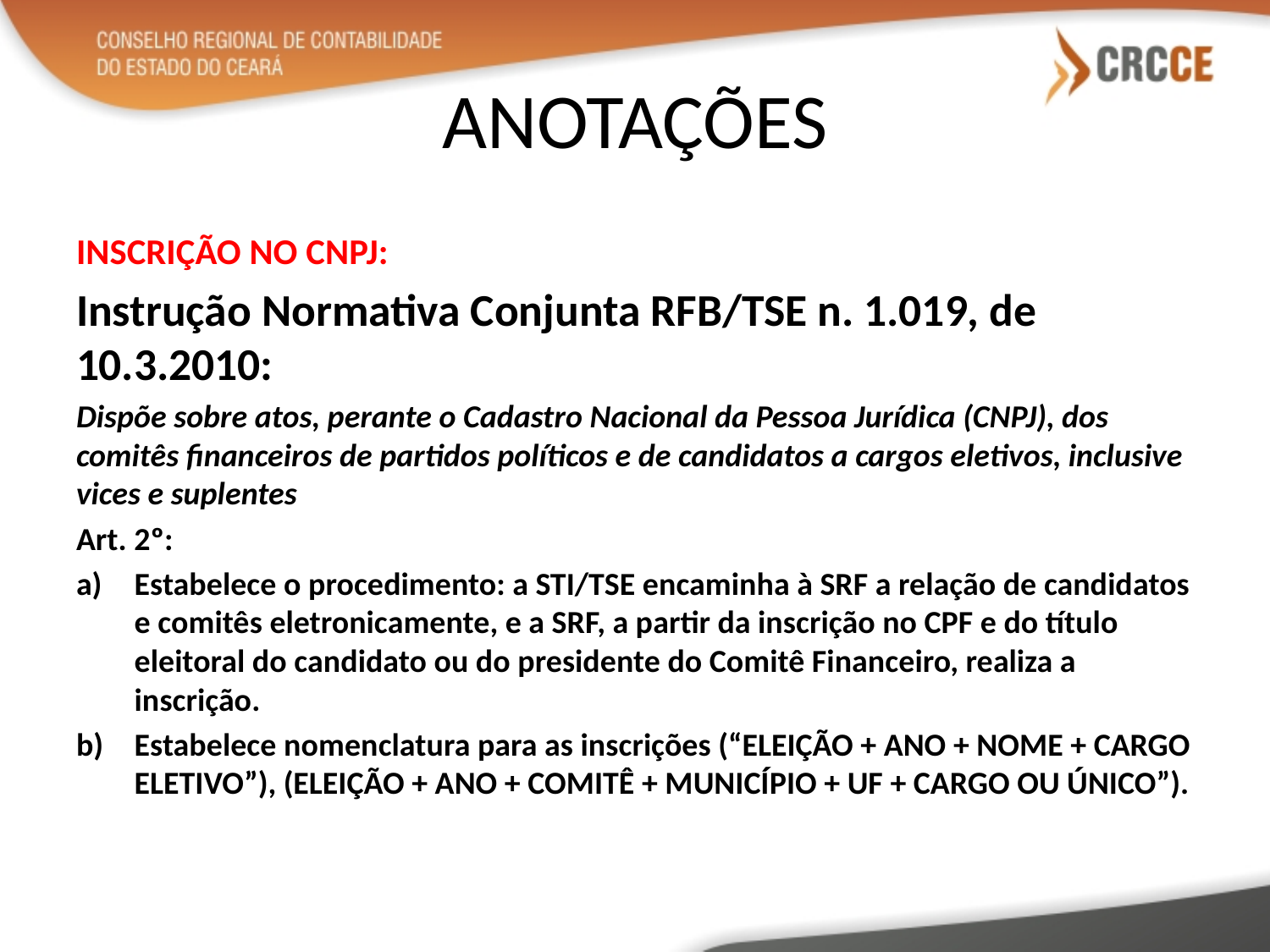

# ANOTAÇÕES
INSCRIÇÃO NO CNPJ:
Instrução Normativa Conjunta RFB/TSE n. 1.019, de 10.3.2010:
Dispõe sobre atos, perante o Cadastro Nacional da Pessoa Jurídica (CNPJ), dos comitês financeiros de partidos políticos e de candidatos a cargos eletivos, inclusive vices e suplentes
Art. 2º:
Estabelece o procedimento: a STI/TSE encaminha à SRF a relação de candidatos e comitês eletronicamente, e a SRF, a partir da inscrição no CPF e do título eleitoral do candidato ou do presidente do Comitê Financeiro, realiza a inscrição.
Estabelece nomenclatura para as inscrições (“ELEIÇÃO + ANO + NOME + CARGO ELETIVO”), (ELEIÇÃO + ANO + COMITÊ + MUNICÍPIO + UF + CARGO OU ÚNICO”).